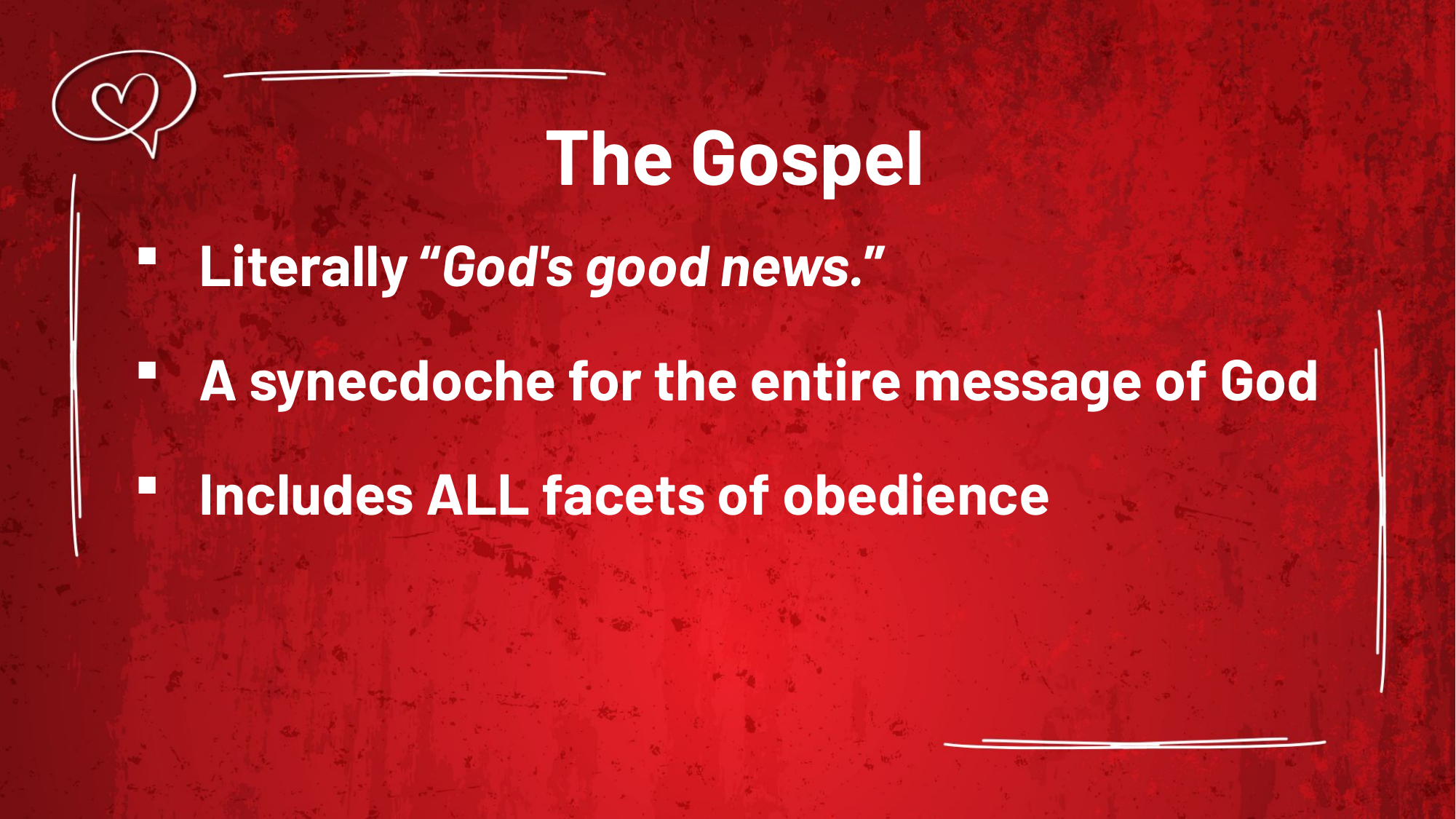

The Gospel
Literally “God's good news.”
A synecdoche for the entire message of God
Includes ALL facets of obedience